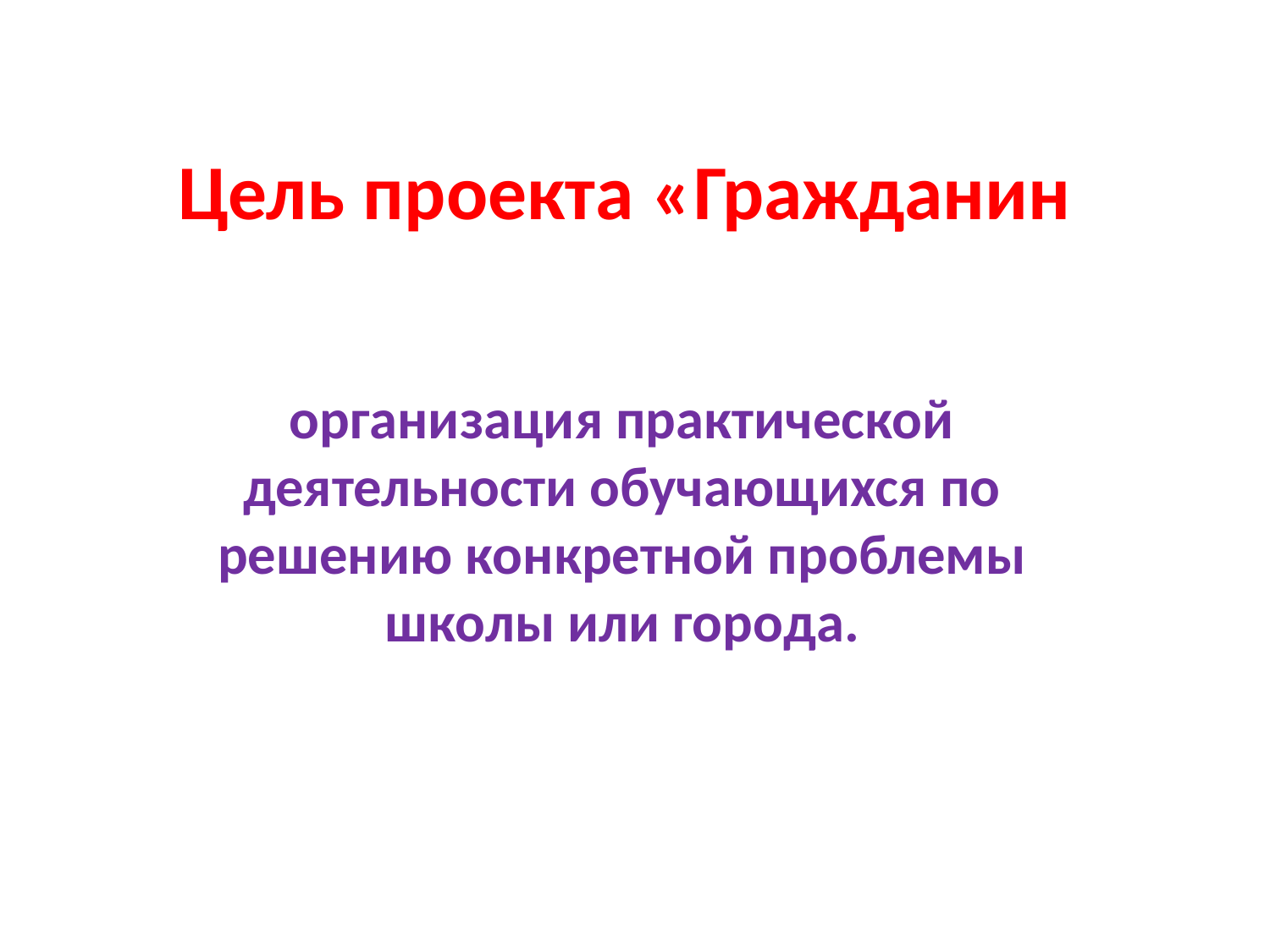

# Цель проекта «Гражданин
организация практической деятельности обучающихся по решению конкретной проблемы школы или города.